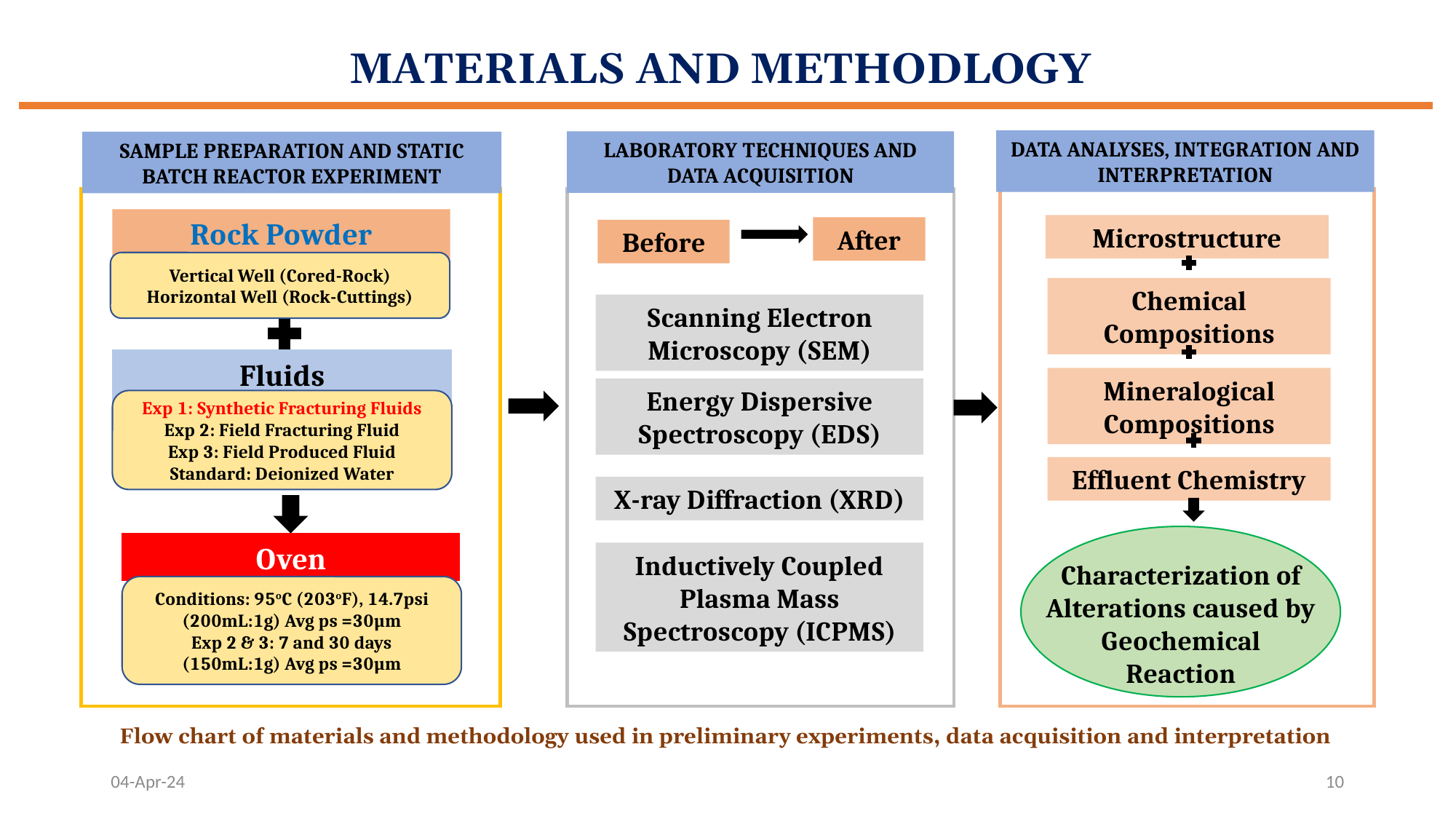

MATERIALS AND METHODLOGY
DATA ANALYSES, INTEGRATION AND INTERPRETATION
LABORATORY TECHNIQUES AND DATA ACQUISITION
SAMPLE PREPARATION AND STATIC BATCH REACTOR EXPERIMENT

Fluids

Rock Powder

Oven

After
Before

Scanning Electron Microscopy (SEM)
Energy Dispersive Spectroscopy (EDS)
X-ray Diffraction (XRD)
Inductively Coupled Plasma Mass Spectroscopy (ICPMS)

Microstructure

Chemical Compositions

Mineralogical Compositions

Effluent Chemistry

Characterization of Alterations caused by Geochemical Reaction

Vertical Well (Cored-Rock)
Horizontal Well (Rock-Cuttings)

Exp 1: Synthetic Fracturing Fluids
Exp 2: Field Fracturing Fluid
Exp 3: Field Produced Fluid
Standard: Deionized Water

Conditions: 95oC (203oF), 14.7psi
(200mL:1g) Avg ps =30µm
Exp 2 & 3: 7 and 30 days
(150mL:1g) Avg ps =30µm

Flow chart of materials and methodology used in preliminary experiments, data acquisition and interpretation
04-Apr-24
10